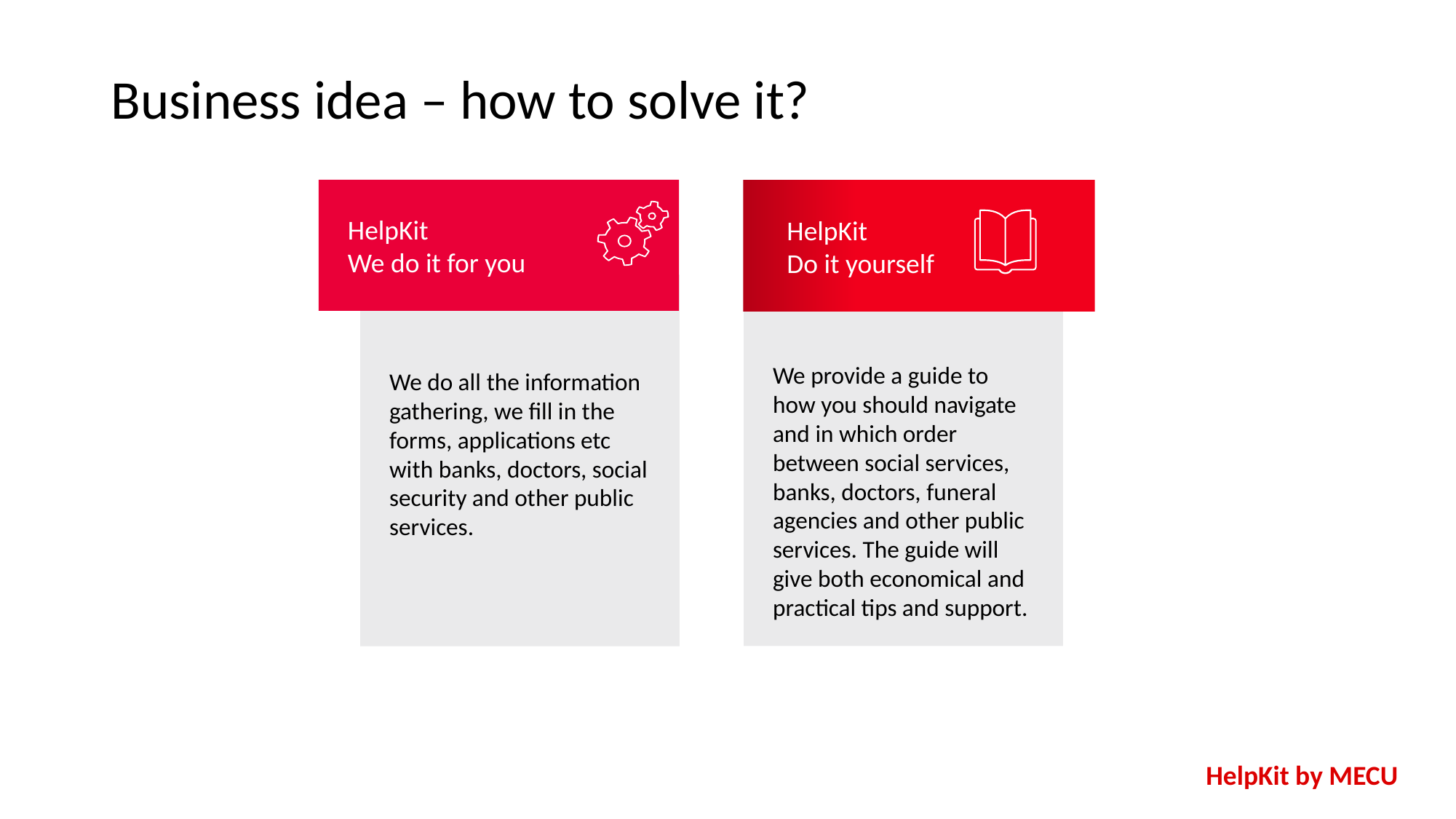

# Business idea – how to solve it?
HelpKit
We do it for you
HelpKit
Do it yourself

We provide a guide to how you should navigate and in which order between social services, banks, doctors, funeral agencies and other public services. The guide will give both economical and practical tips and support.

We do all the information gathering, we fill in the forms, applications etc with banks, doctors, social security and other public services.
HelpKit by MECU